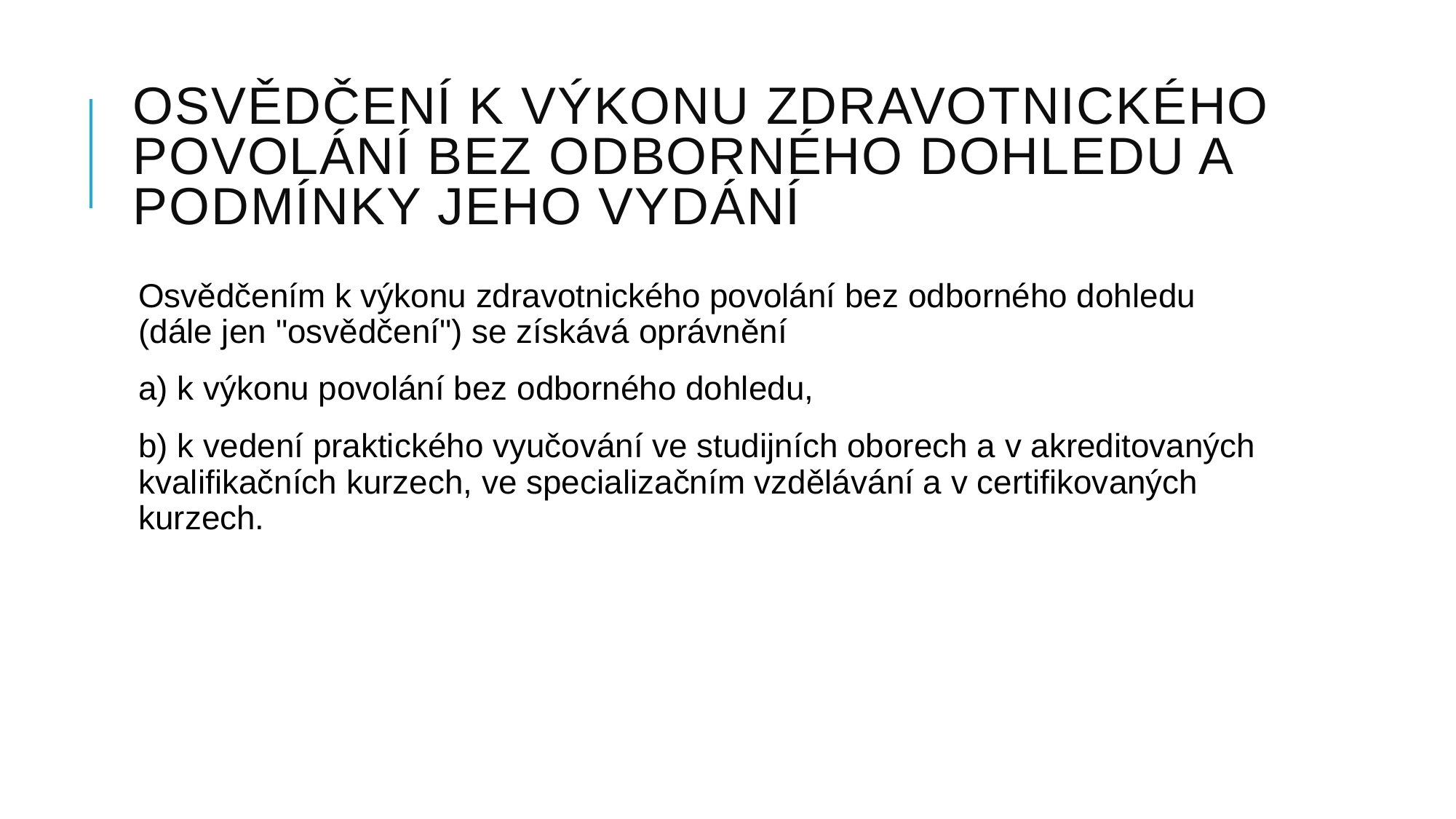

# Osvědčení k výkonu zdravotnického povolání bez odborného dohledu a podmínky jeho vydání
Osvědčením k výkonu zdravotnického povolání bez odborného dohledu (dále jen "osvědčení") se získává oprávnění
a) k výkonu povolání bez odborného dohledu,
b) k vedení praktického vyučování ve studijních oborech a v akreditovaných kvalifikačních kurzech, ve specializačním vzdělávání a v certifikovaných kurzech.